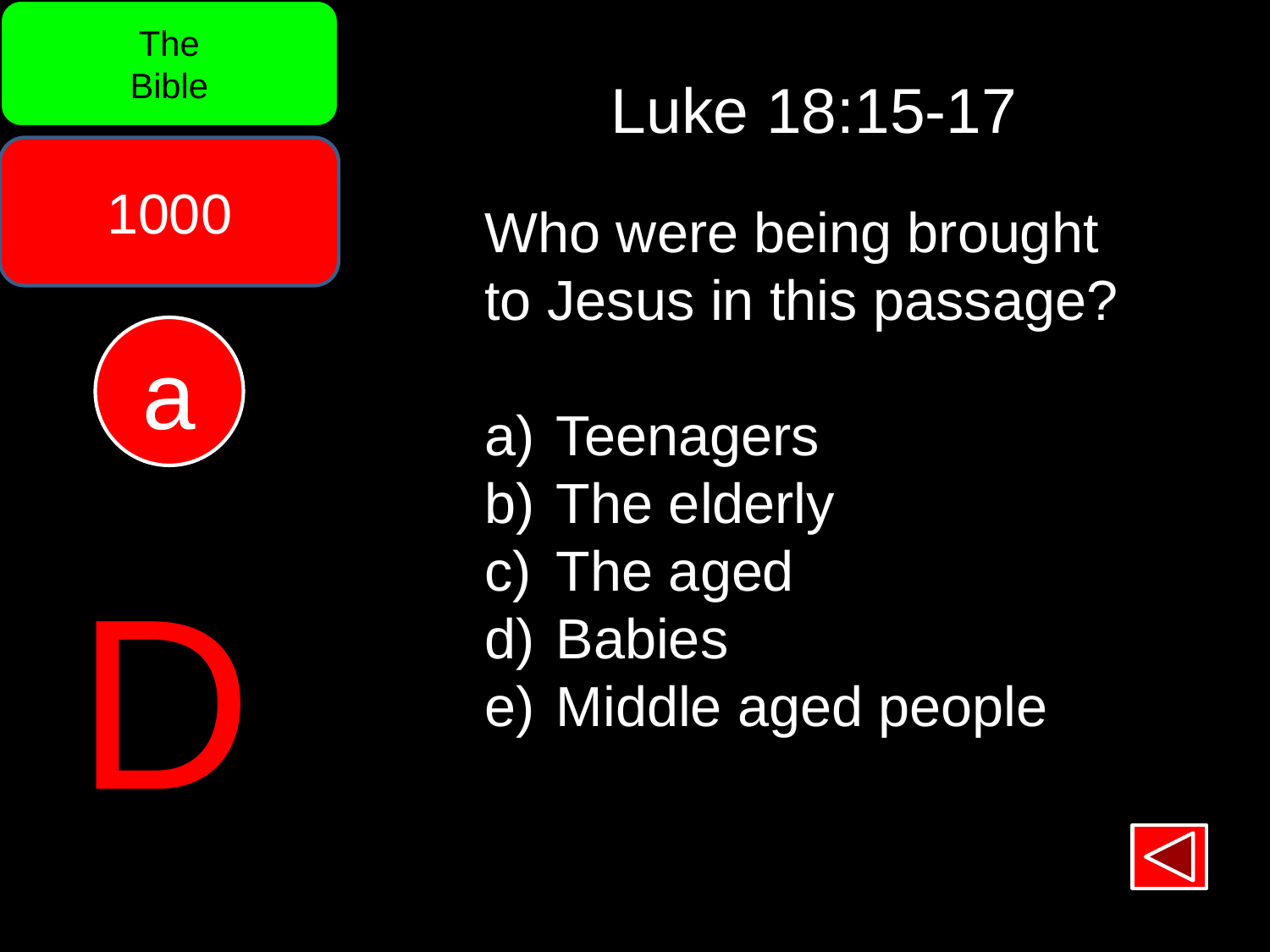

The
Bible
Luke 18:15-17
1000
Who were being brought
to Jesus in this passage?

Teenagers
The elderly
The aged
Babies
Middle aged people
a
D